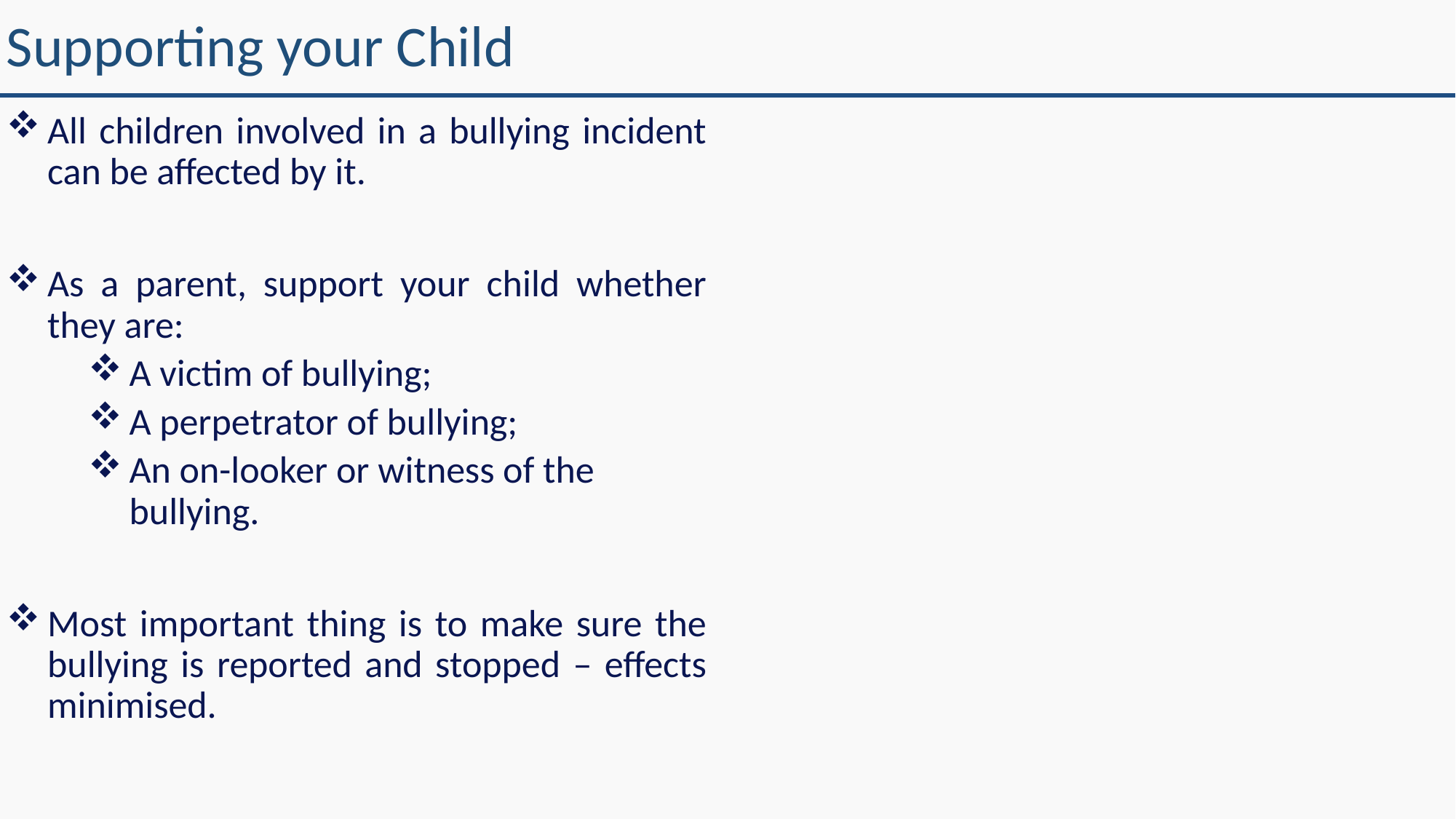

# Supporting your Child

All children involved in a bullying incident can be affected by it.

As a parent, support your child whether they are:
A victim of bullying;
A perpetrator of bullying;
An on-looker or witness of the bullying.

Most important thing is to make sure the bullying is reported and stopped – effects minimised.